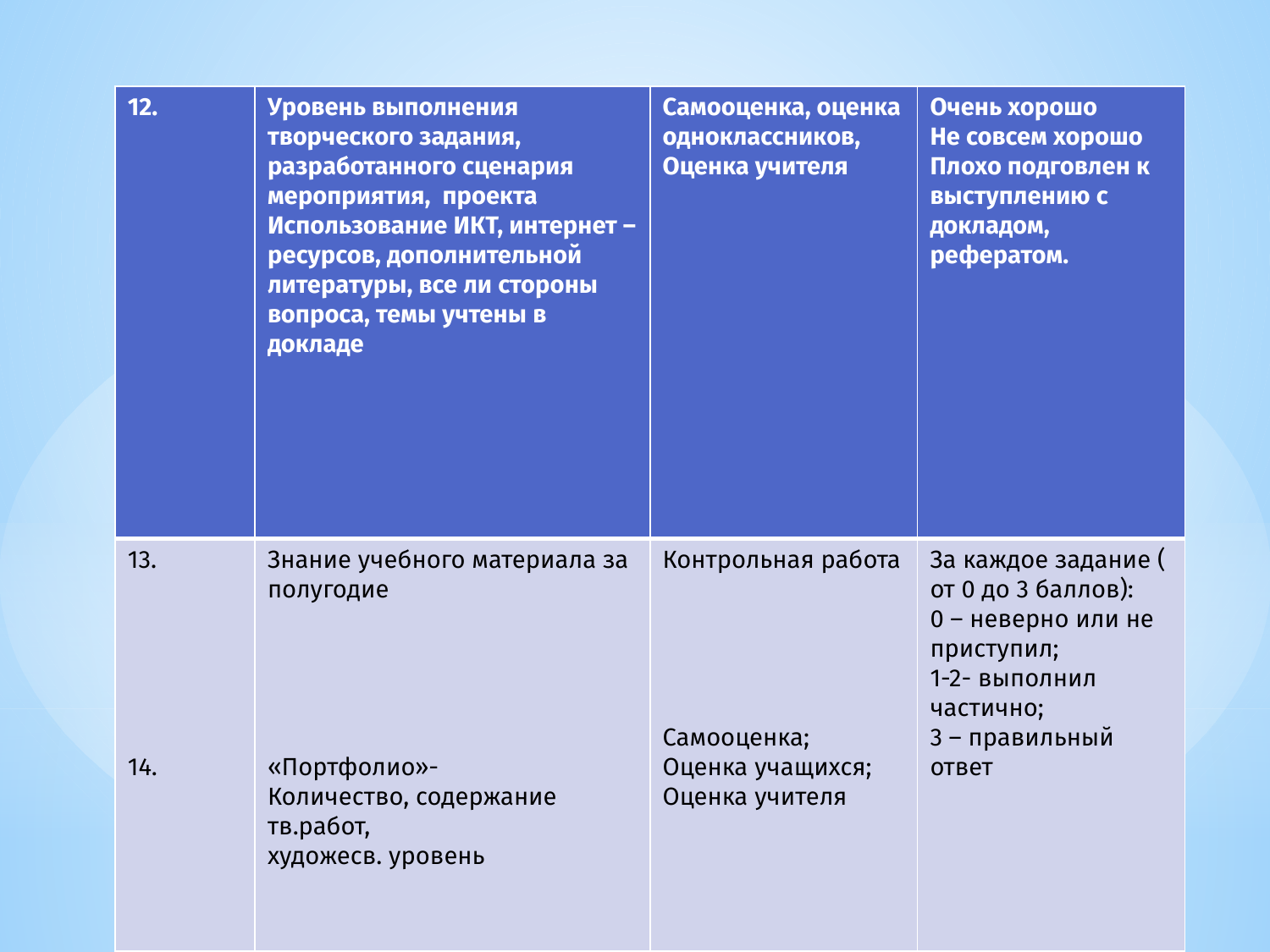

#
| 12. | Уровень выполнения творческого задания, разработанного сценария мероприятия, проекта Использование ИКТ, интернет –ресурсов, дополнительной литературы, все ли стороны вопроса, темы учтены в докладе | Самооценка, оценка одноклассников, Оценка учителя | Очень хорошо Не совсем хорошо Плохо подговлен к выступлению с докладом, рефератом. |
| --- | --- | --- | --- |
| 13. 14. | Знание учебного материала за полугодие «Портфолио»- Количество, содержание тв.работ, художесв. уровень | Контрольная работа Самооценка; Оценка учащихся; Оценка учителя | За каждое задание ( от 0 до 3 баллов): 0 – неверно или не приступил; 1-2- выполнил частично; 3 – правильный ответ |